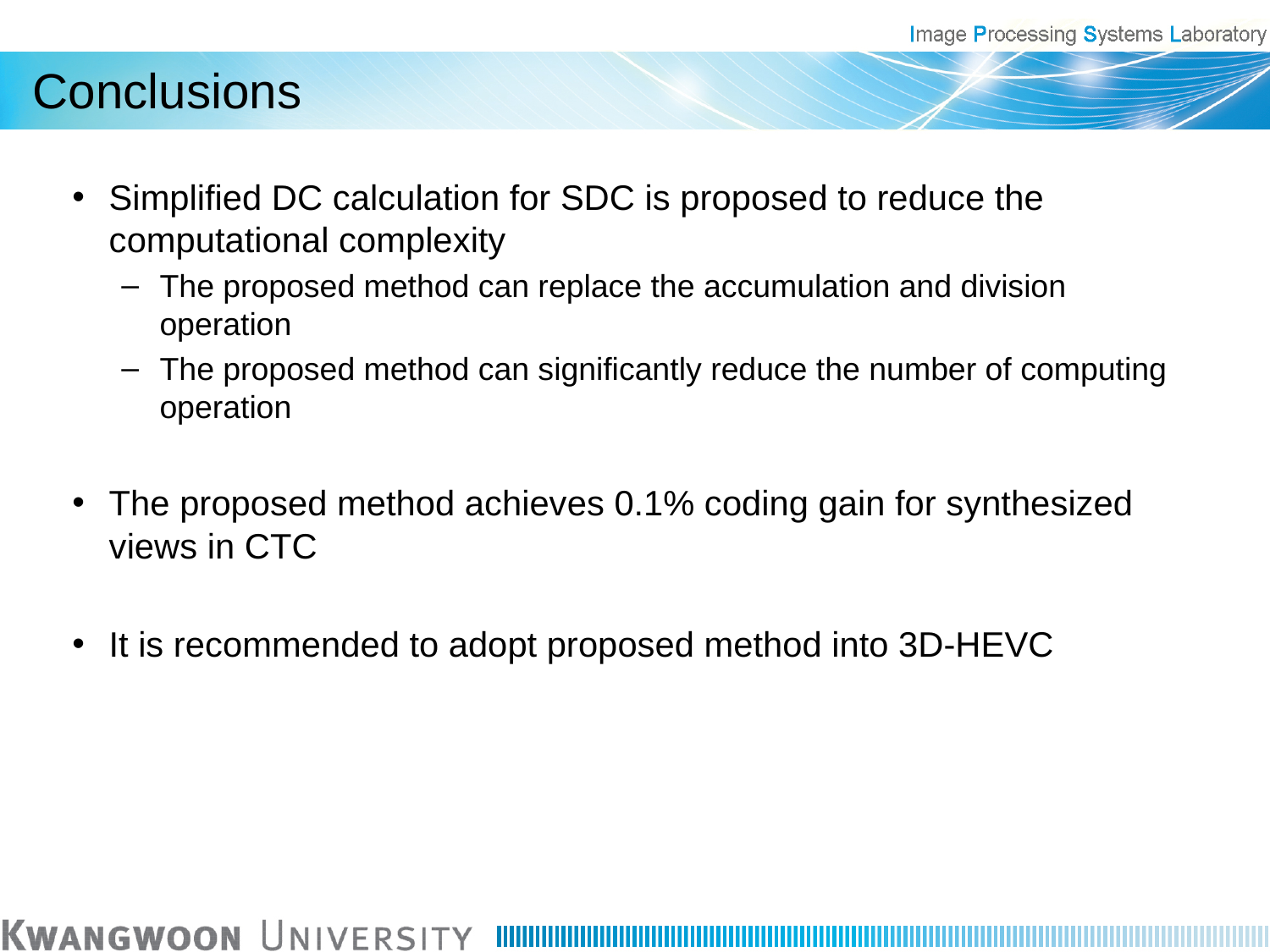

# Conclusions
Simplified DC calculation for SDC is proposed to reduce the computational complexity
The proposed method can replace the accumulation and division operation
The proposed method can significantly reduce the number of computing operation

The proposed method achieves 0.1% coding gain for synthesized views in CTC

It is recommended to adopt proposed method into 3D-HEVC